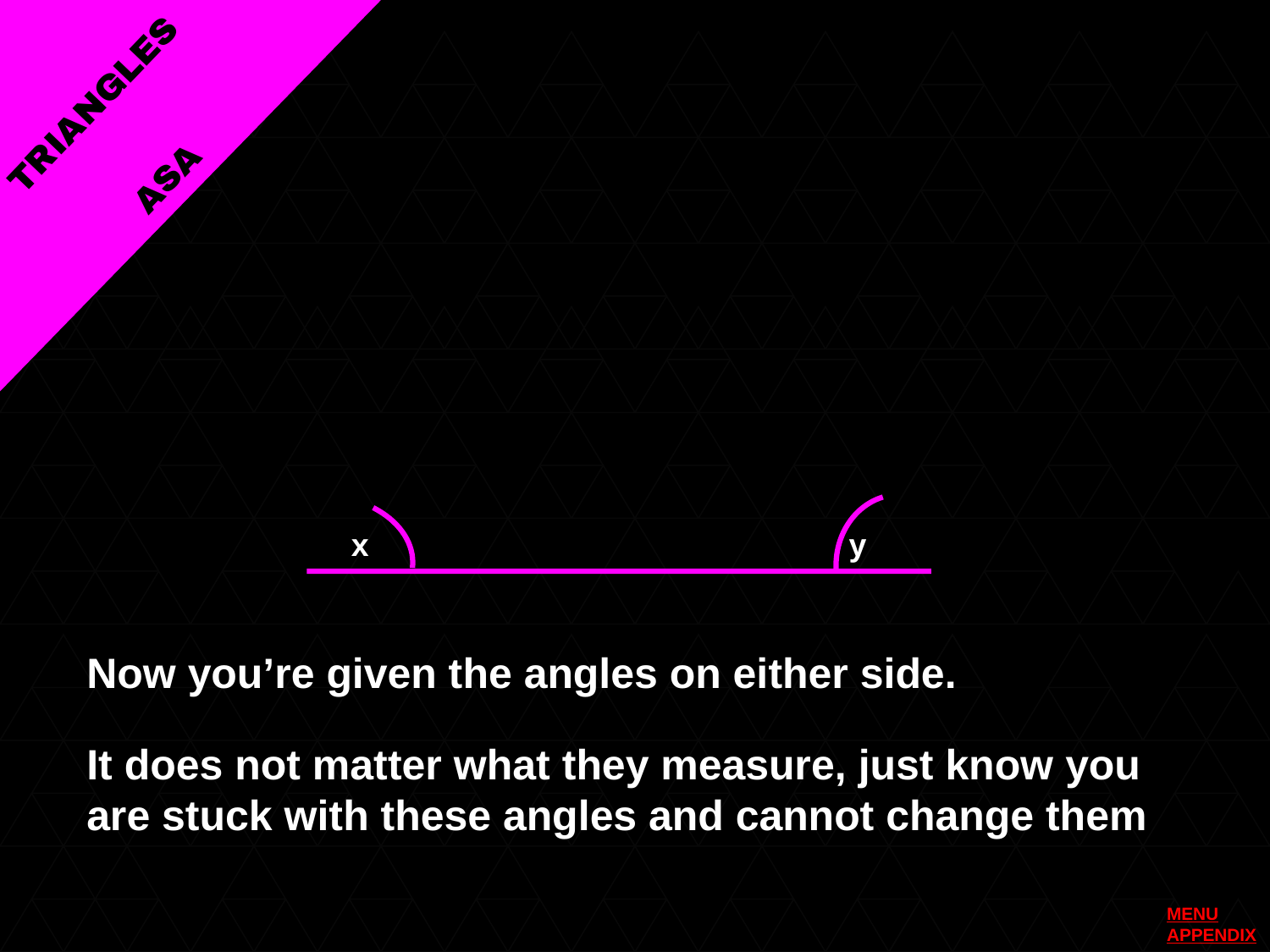

TRIANGLES
ASA

x
y

Now you’re given the angles on either side.
It does not matter what they measure, just know you are stuck with these angles and cannot change them
MENU
APPENDIX